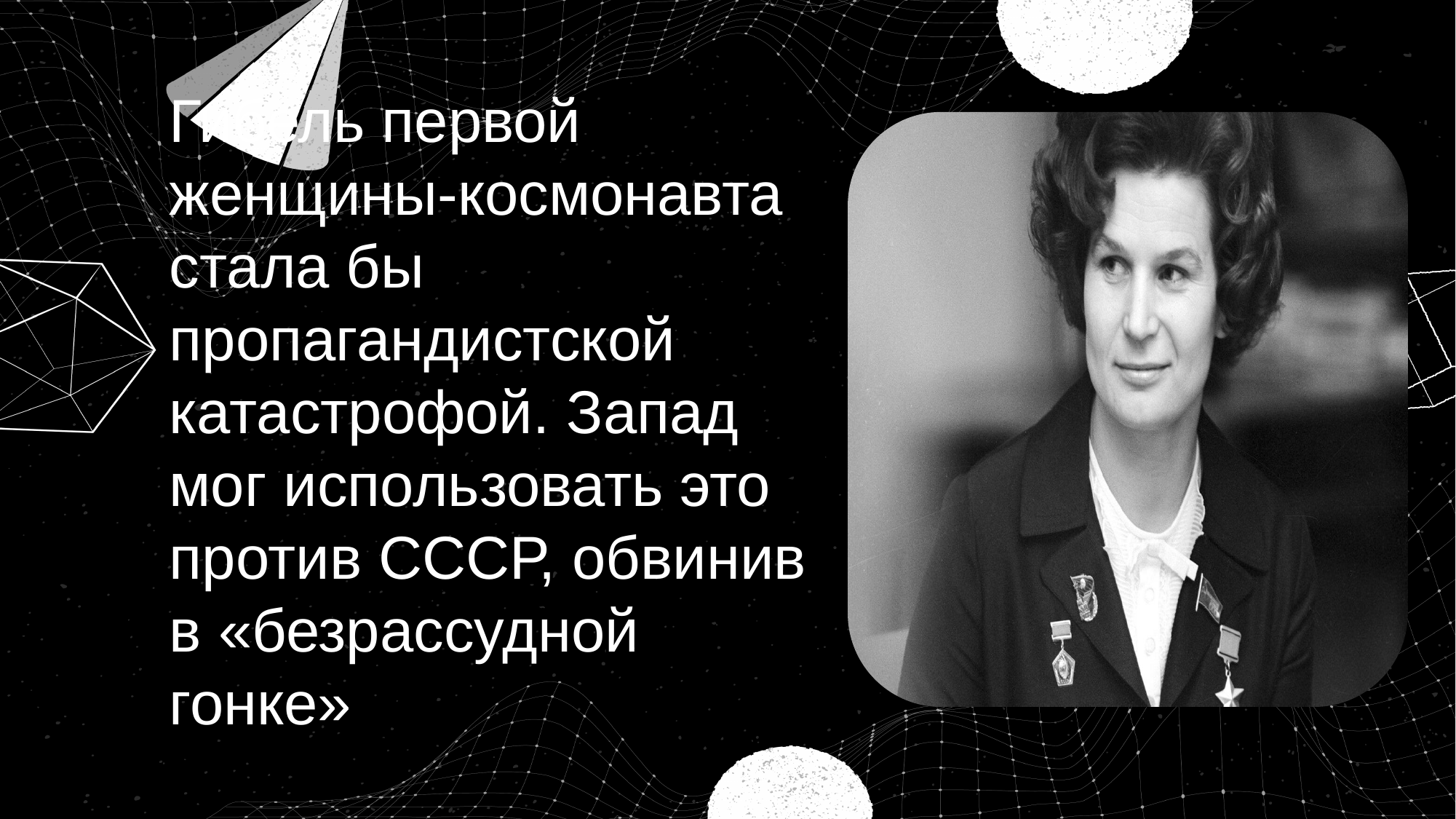

Гибель первой женщины-космонавта стала бы пропагандистской катастрофой. Запад мог использовать это против СССР, обвинив в «безрассудной гонке»